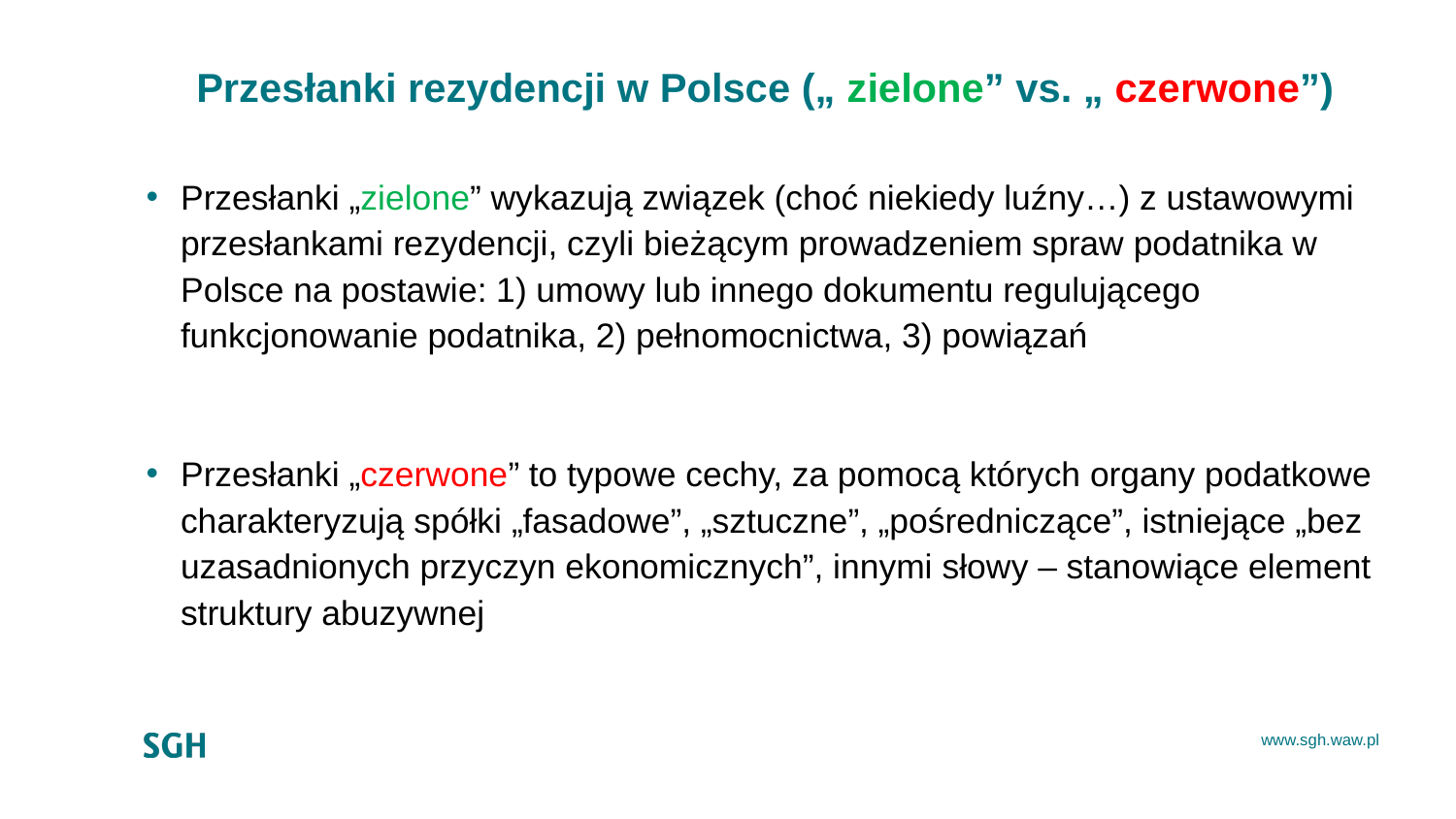

# Przesłanki rezydencji w Polsce („ zielone” vs. „ czerwone”)

Przesłanki „zielone” wykazują związek (choć niekiedy luźny…) z ustawowymi przesłankami rezydencji, czyli bieżącym prowadzeniem spraw podatnika w Polsce na postawie: 1) umowy lub innego dokumentu regulującego funkcjonowanie podatnika, 2) pełnomocnictwa, 3) powiązań

Przesłanki „czerwone” to typowe cechy, za pomocą których organy podatkowe charakteryzują spółki „fasadowe”, „sztuczne”, „pośredniczące”, istniejące „bez uzasadnionych przyczyn ekonomicznych”, innymi słowy – stanowiące element struktury abuzywnej